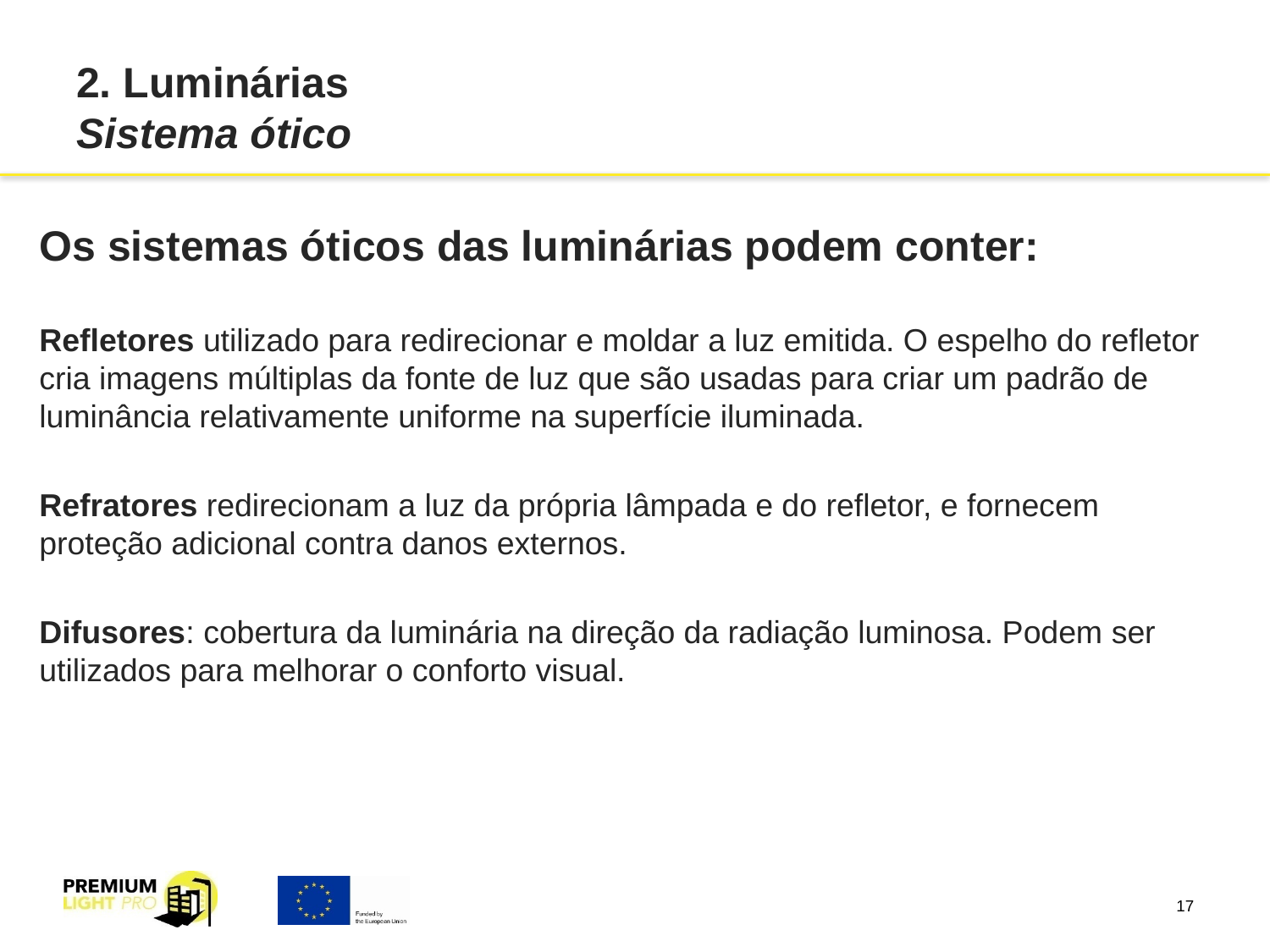

# 2. Luminárias Sistema ótico
Os sistemas óticos das luminárias podem conter:

Refletores utilizado para redirecionar e moldar a luz emitida. O espelho do refletor cria imagens múltiplas da fonte de luz que são usadas para criar um padrão de luminância relativamente uniforme na superfície iluminada.

Refratores redirecionam a luz da própria lâmpada e do refletor, e fornecem proteção adicional contra danos externos.

Difusores: cobertura da luminária na direção da radiação luminosa. Podem ser utilizados para melhorar o conforto visual.